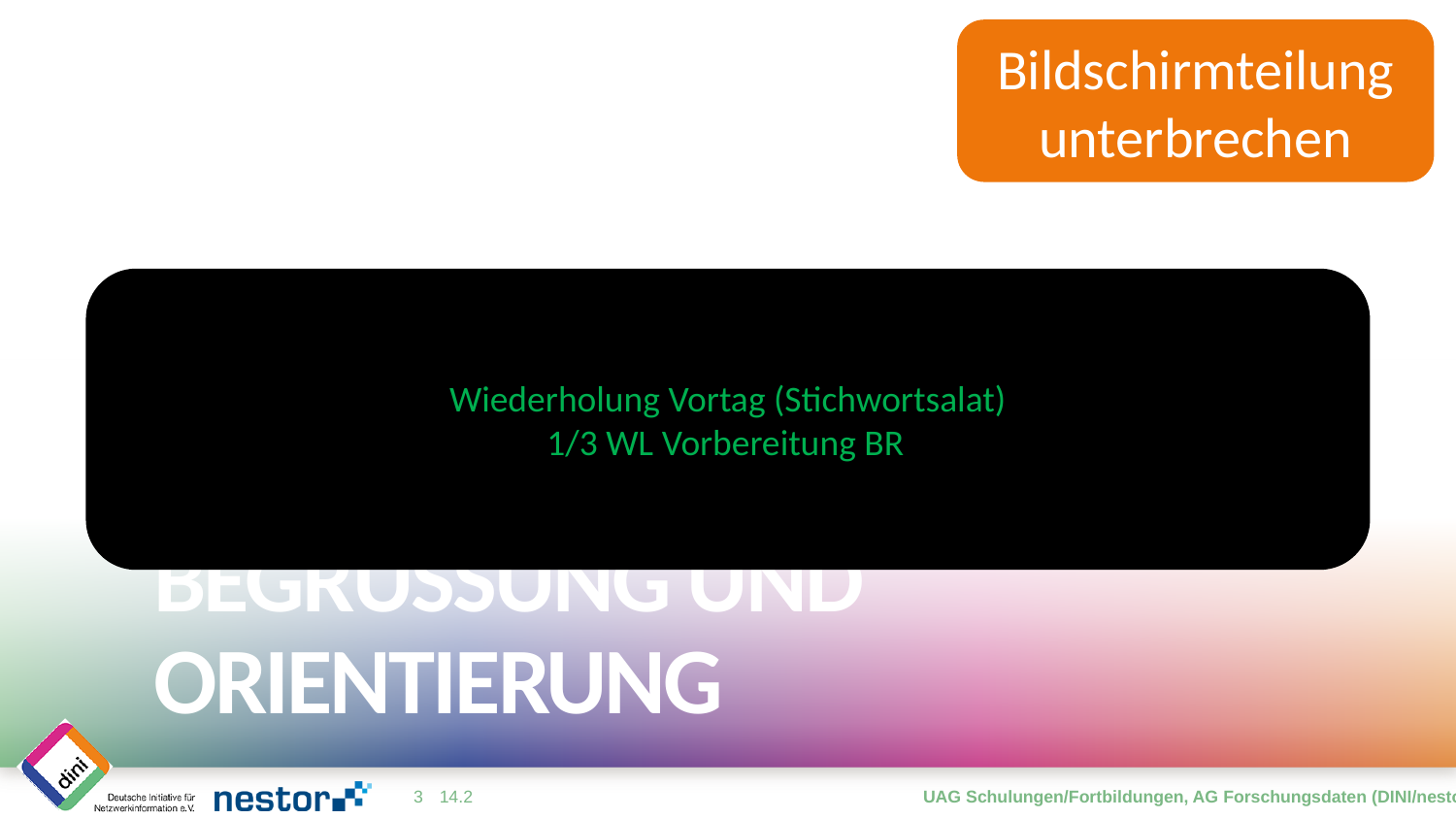

Bildschirmteilung unterbrechen
Wiederholung Vortag (Stichwortsalat)
1/3 WL Vorbereitung BR
# Begrüssung und Orientierung
3
14.2